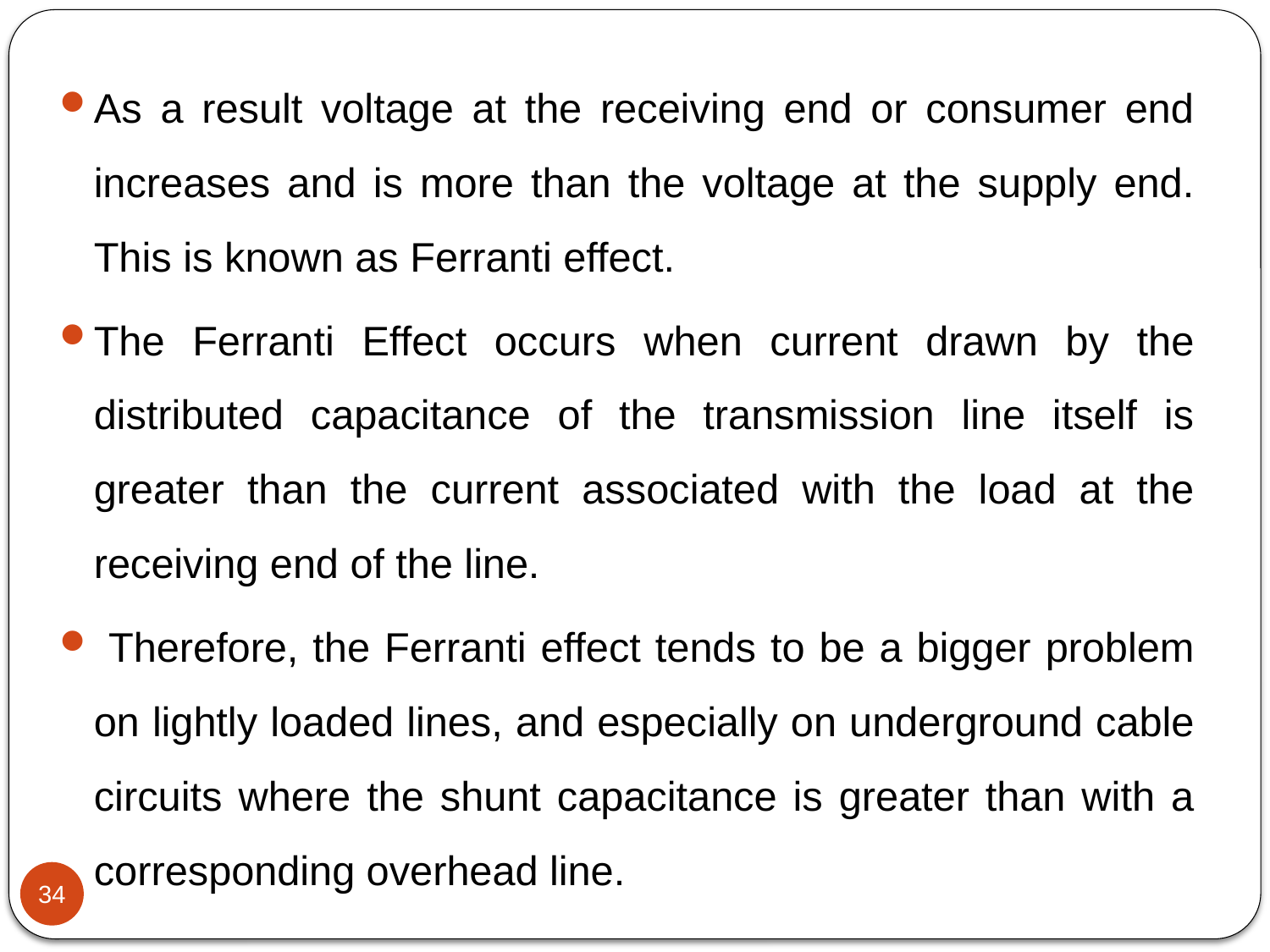

As a result voltage at the receiving end or consumer end increases and is more than the voltage at the supply end. This is known as Ferranti effect.
The Ferranti Effect occurs when current drawn by the distributed capacitance of the transmission line itself is greater than the current associated with the load at the receiving end of the line.
 Therefore, the Ferranti effect tends to be a bigger problem on lightly loaded lines, and especially on underground cable circuits where the shunt capacitance is greater than with a corresponding overhead line.
34